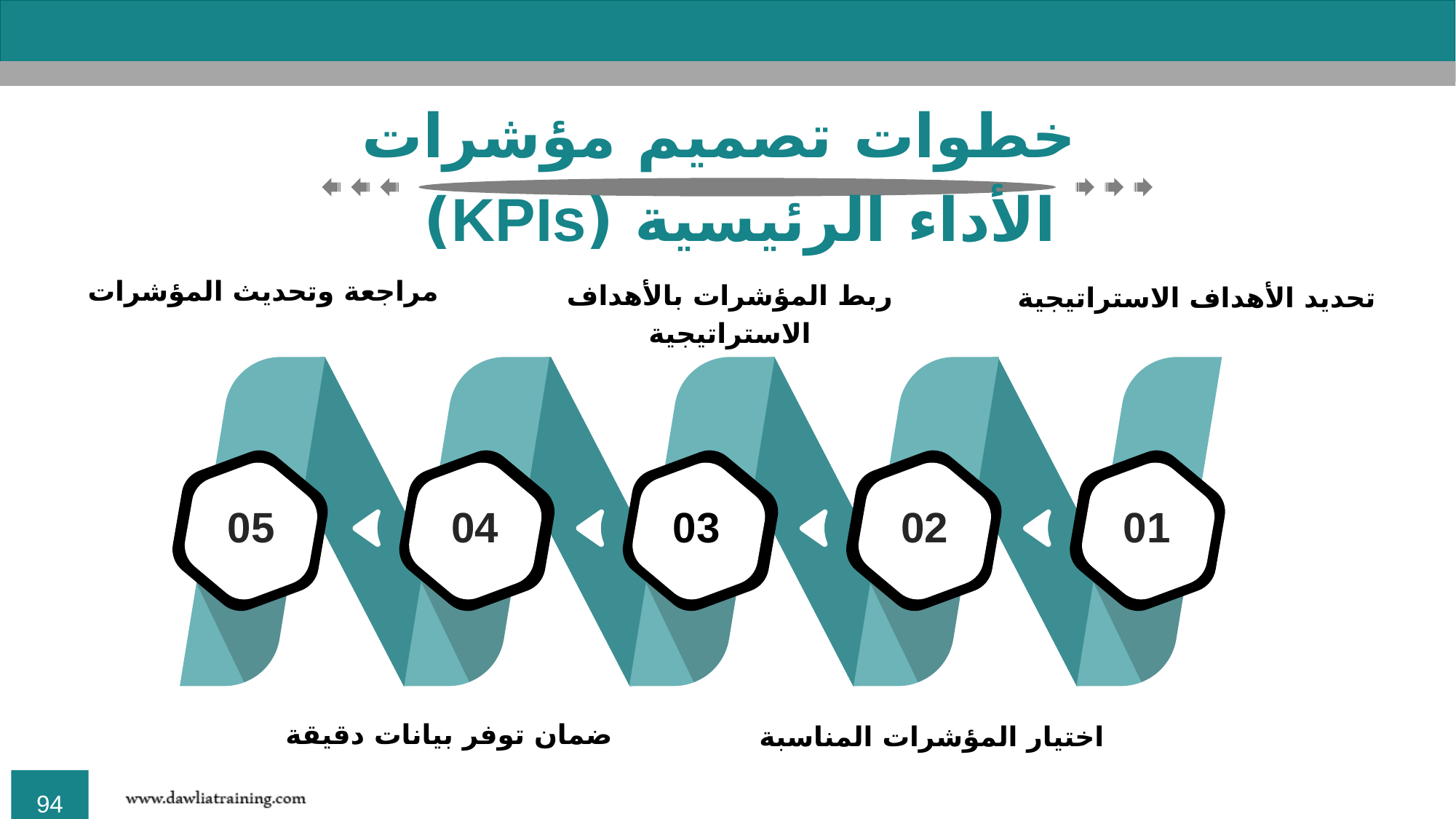

خطوات تصميم مؤشرات الأداء الرئيسية (KPIs)

مراجعة وتحديث المؤشرات

05

ربط المؤشرات بالأهداف الاستراتيجية

03

تحديد الأهداف الاستراتيجية

01

04

ضمان توفر بيانات دقيقة

02

اختيار المؤشرات المناسبة